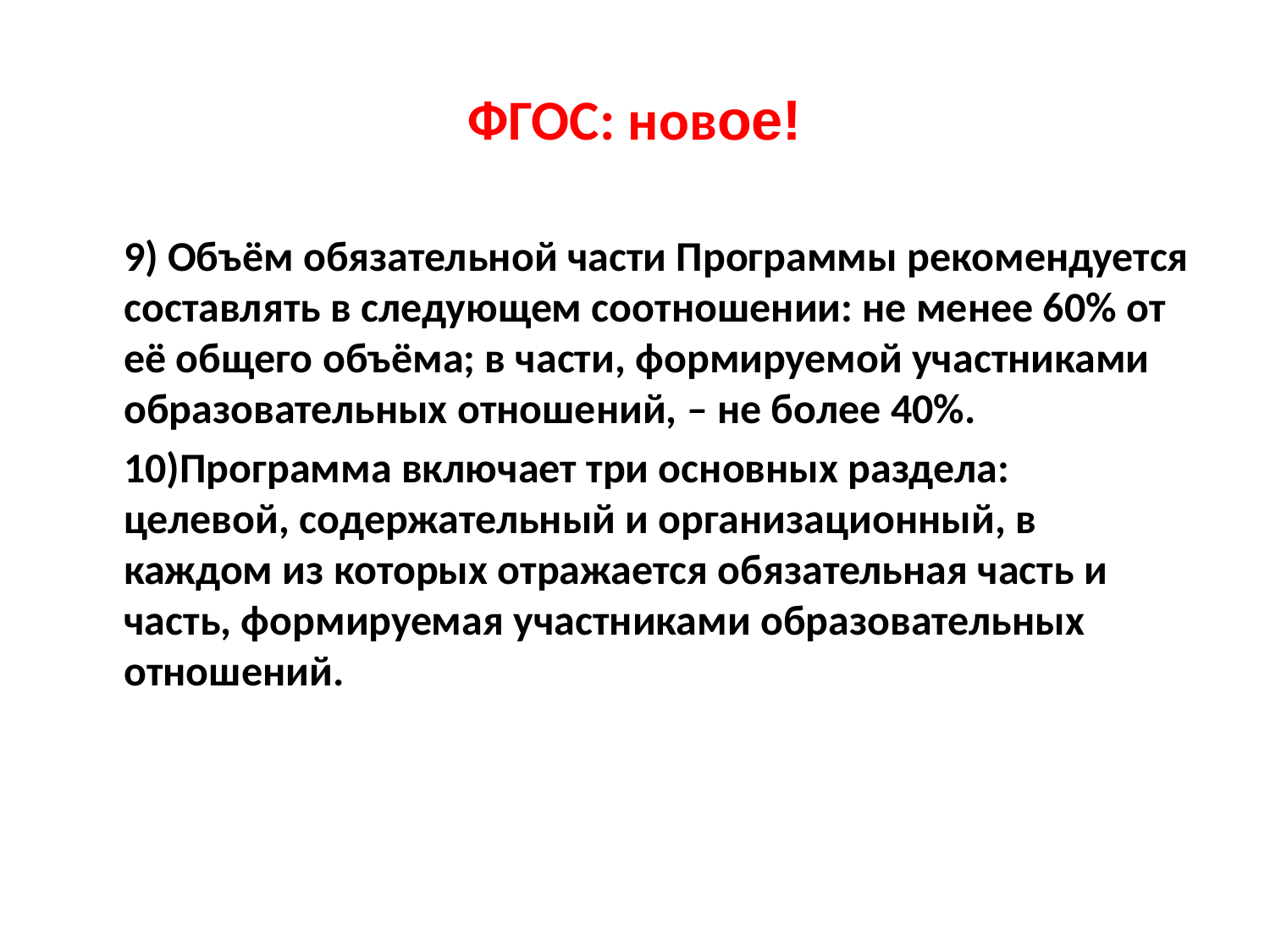

# ФГОС: новое!
	9) Объём обязательной части Программы рекомендуется составлять в следующем соотношении: не менее 60% от её общего объёма; в части, формируемой участниками образовательных отношений, – не более 40%.
	10)Программа включает три основных раздела:  целевой, содержательный и организационный, в каждом из которых отражается обязательная часть и часть, формируемая участниками образовательных отношений.